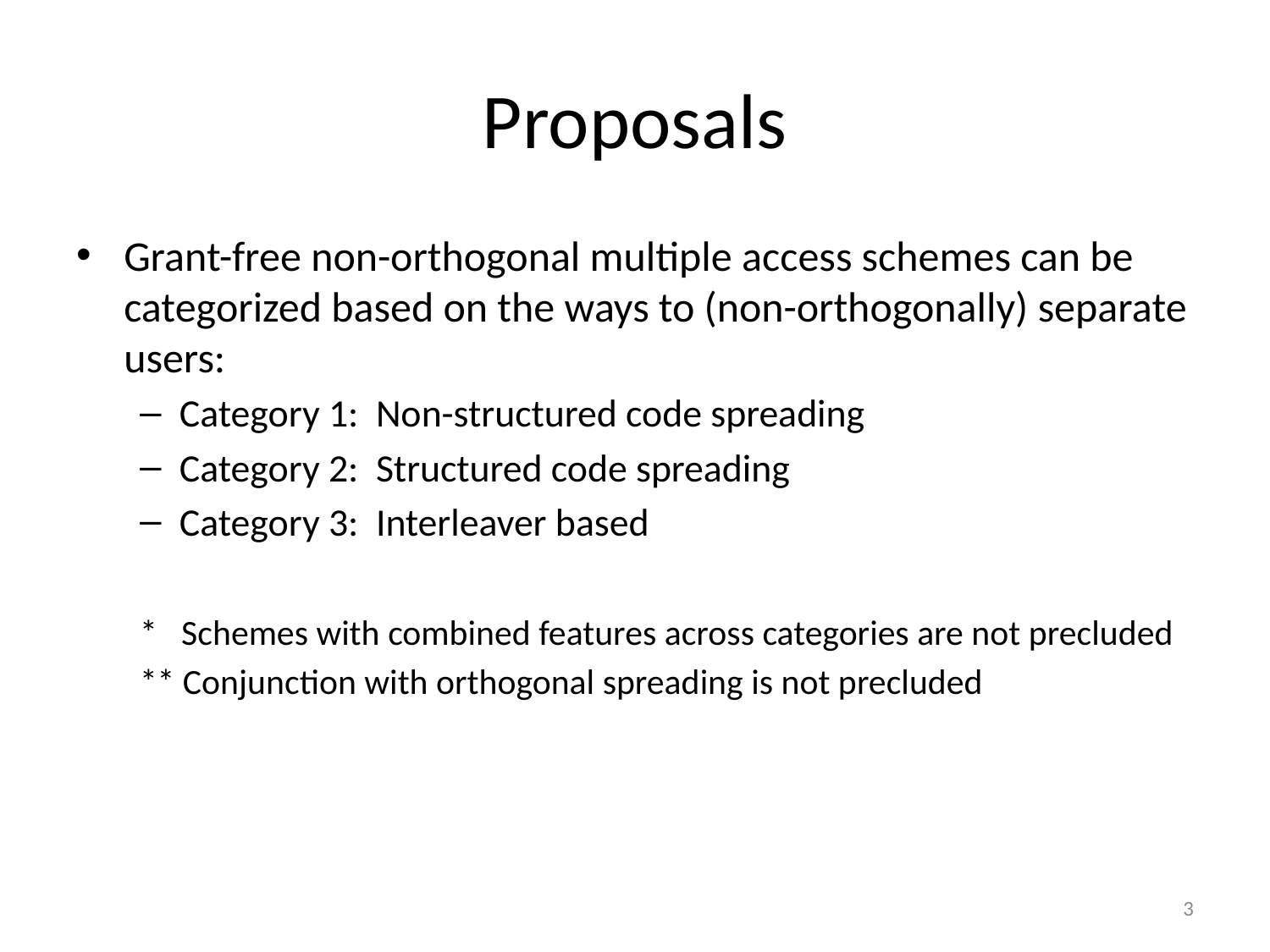

# Proposals
Grant-free non-orthogonal multiple access schemes can be categorized based on the ways to (non-orthogonally) separate users:
Category 1:  Non-structured code spreading
Category 2:  Structured code spreading
Category 3:  Interleaver based

*   Schemes with combined features across categories are not precluded
** Conjunction with orthogonal spreading is not precluded

3